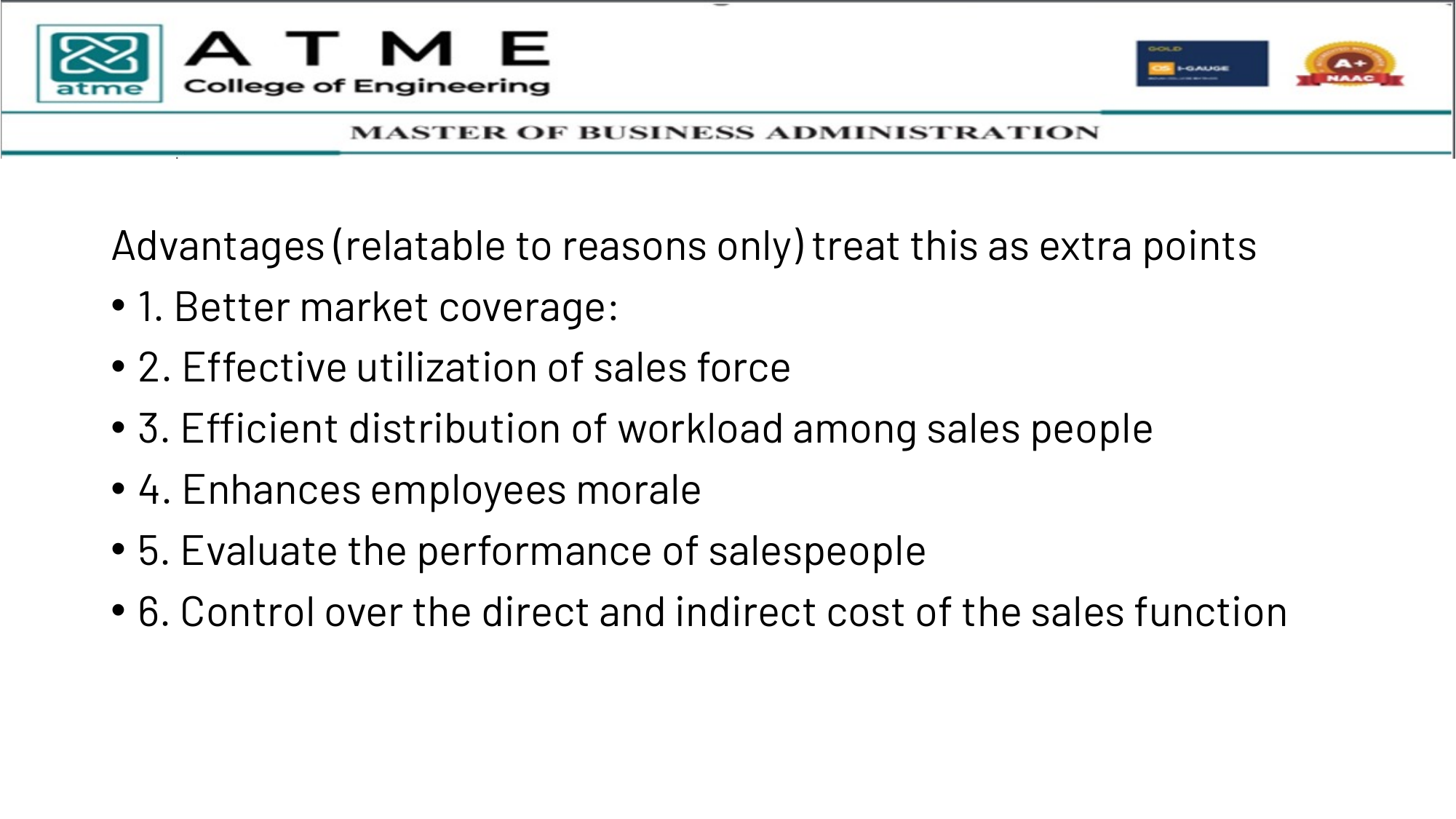

Advantages (relatable to reasons only) treat this as extra points
1. Better market coverage:
2. Effective utilization of sales force
3. Efficient distribution of workload among sales people
4. Enhances employees morale
5. Evaluate the performance of salespeople
6. Control over the direct and indirect cost of the sales function